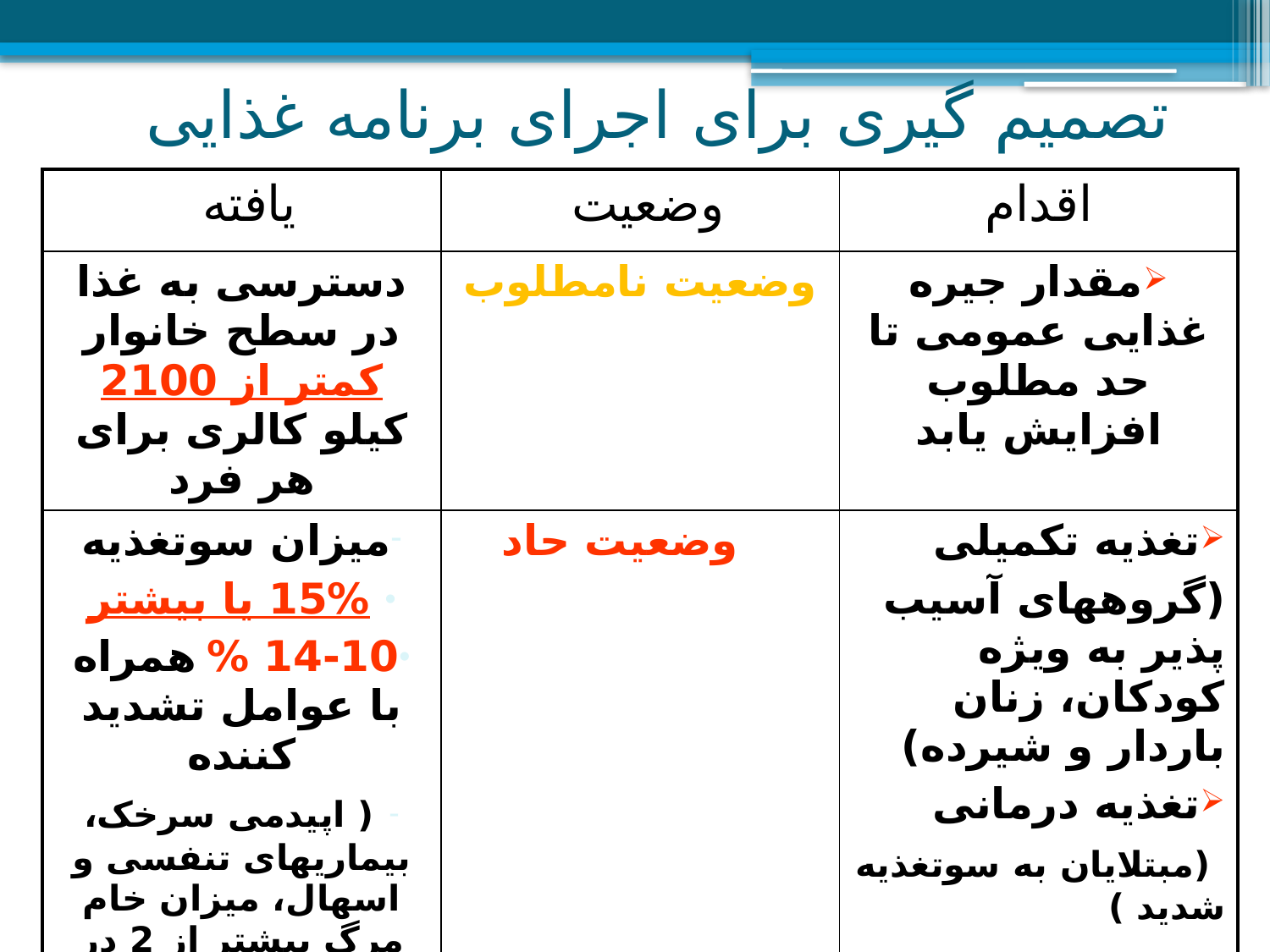

# تصمیم گیری برای اجرای برنامه غذایی
| یافته | وضعیت | اقدام |
| --- | --- | --- |
| دسترسی به غذا در سطح خانوار کمتر از 2100 کیلو کالری برای هر فرد | وضعیت نامطلوب | مقدار جیره غذایی عمومی تا حد مطلوب افزایش یابد |
| میزان سوتغذیه 15% یا بیشتر 14-10 % همراه با عوامل تشدید کننده ( اپیدمی سرخک، بیماریهای تنفسی و اسهال، میزان خام مرگ بیشتر از 2 در 10000) | وضعیت حاد | تغذیه تکمیلی (گروههای آسیب پذیر به ویژه کودکان، زنان باردار و شیرده) تغذیه درمانی (مبتلایان به سوتغذیه شدید ) |